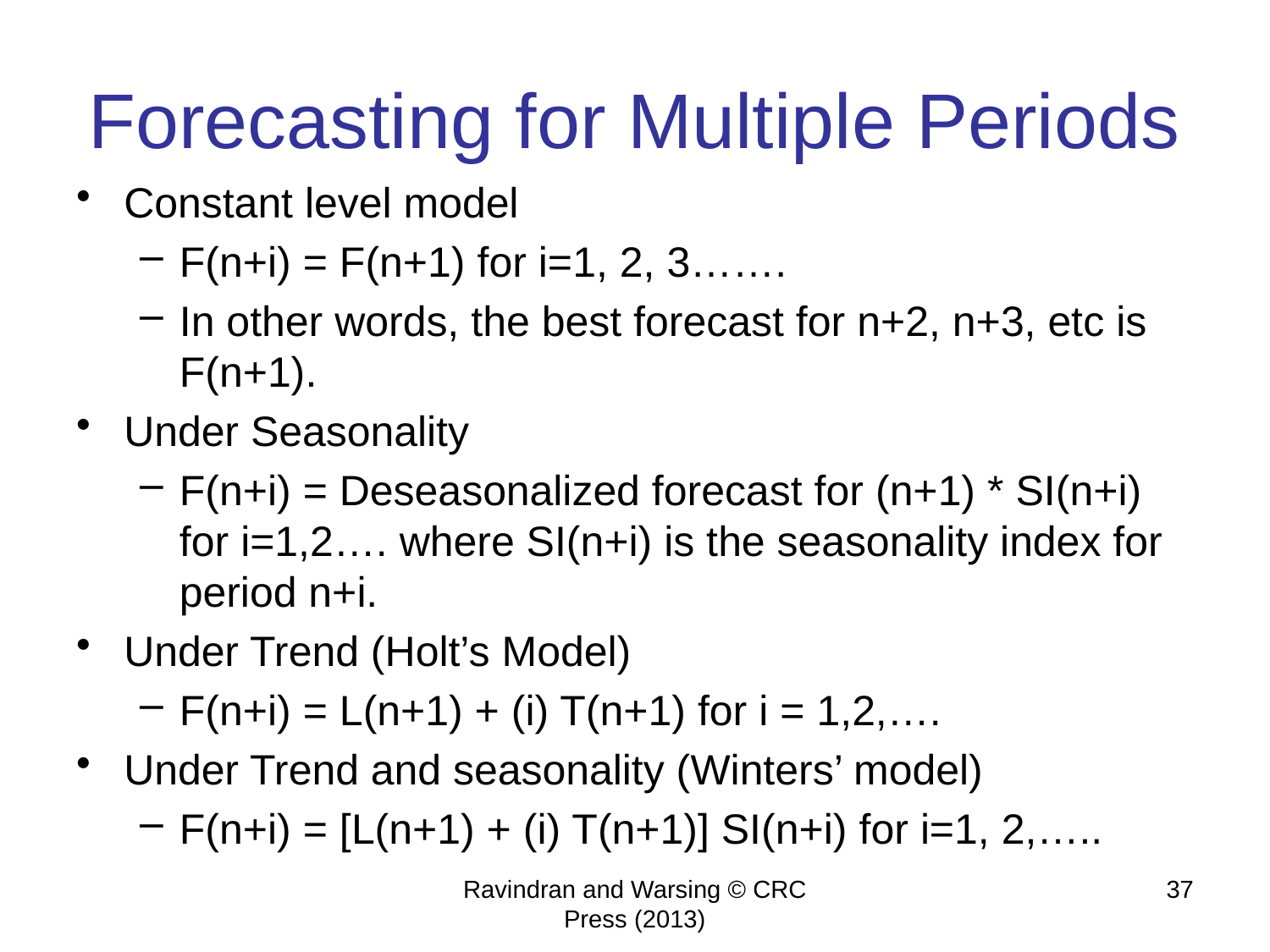

# Forecasting for Multiple Periods
Constant level model
F(n+i) = F(n+1) for i=1, 2, 3…….
In other words, the best forecast for n+2, n+3, etc is F(n+1).
Under Seasonality
F(n+i) = Deseasonalized forecast for (n+1) * SI(n+i) for i=1,2…. where SI(n+i) is the seasonality index for period n+i.
Under Trend (Holt’s Model)
F(n+i) = L(n+1) + (i) T(n+1) for i = 1,2,….
Under Trend and seasonality (Winters’ model)
F(n+i) = [L(n+1) + (i) T(n+1)] SI(n+i) for i=1, 2,…..

Ravindran and Warsing © CRC Press (2013)
37